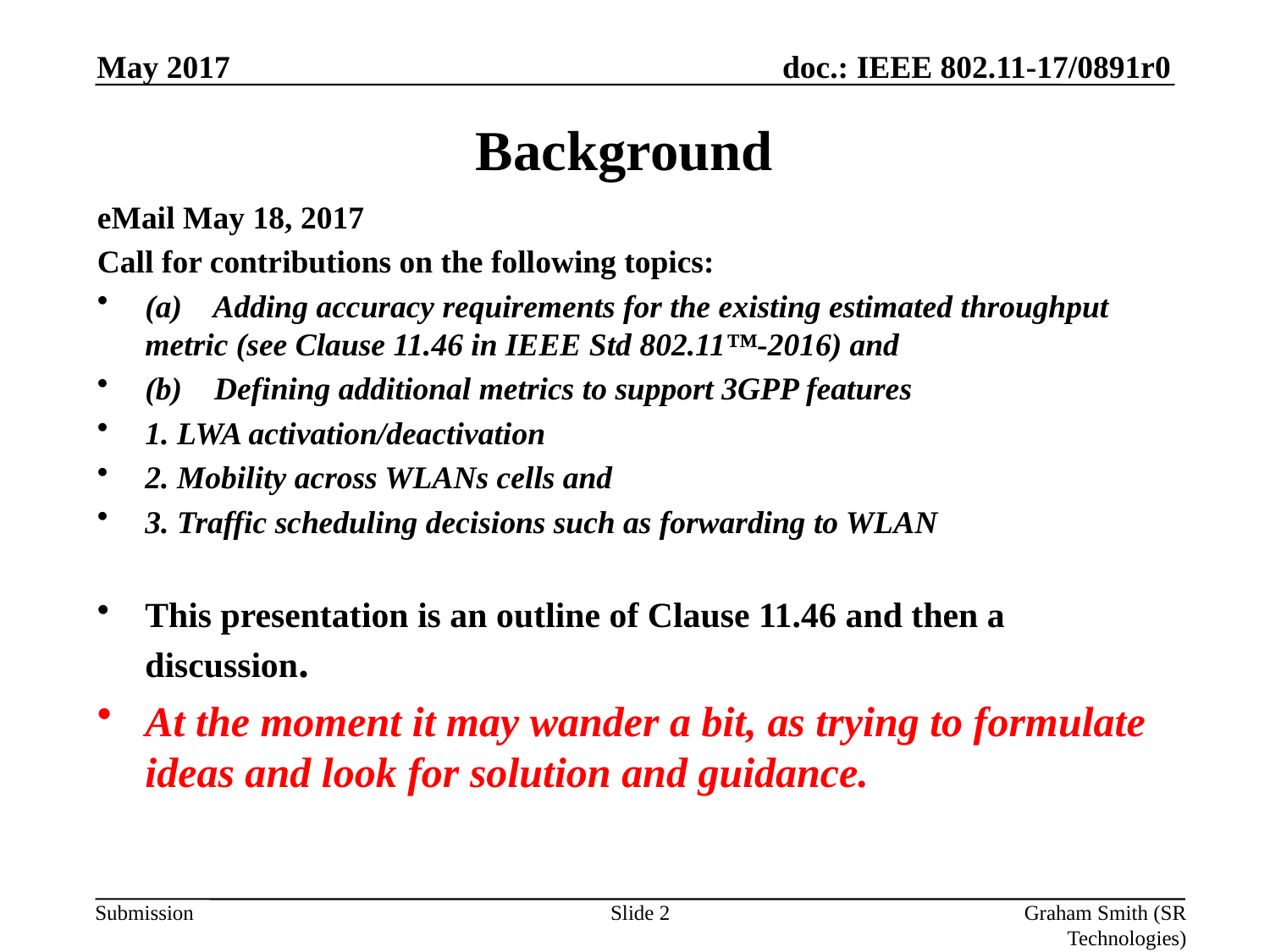

May 2017
# Background
eMail May 18, 2017
Call for contributions on the following topics:
(a)    Adding accuracy requirements for the existing estimated throughput metric (see Clause 11.46 in IEEE Std 802.11™-2016) and
(b)    Defining additional metrics to support 3GPP features
1. LWA activation/deactivation
2. Mobility across WLANs cells and
3. Traffic scheduling decisions such as forwarding to WLAN

This presentation is an outline of Clause 11.46 and then a discussion.
At the moment it may wander a bit, as trying to formulate ideas and look for solution and guidance.
Slide 2
Graham Smith (SR Technologies)